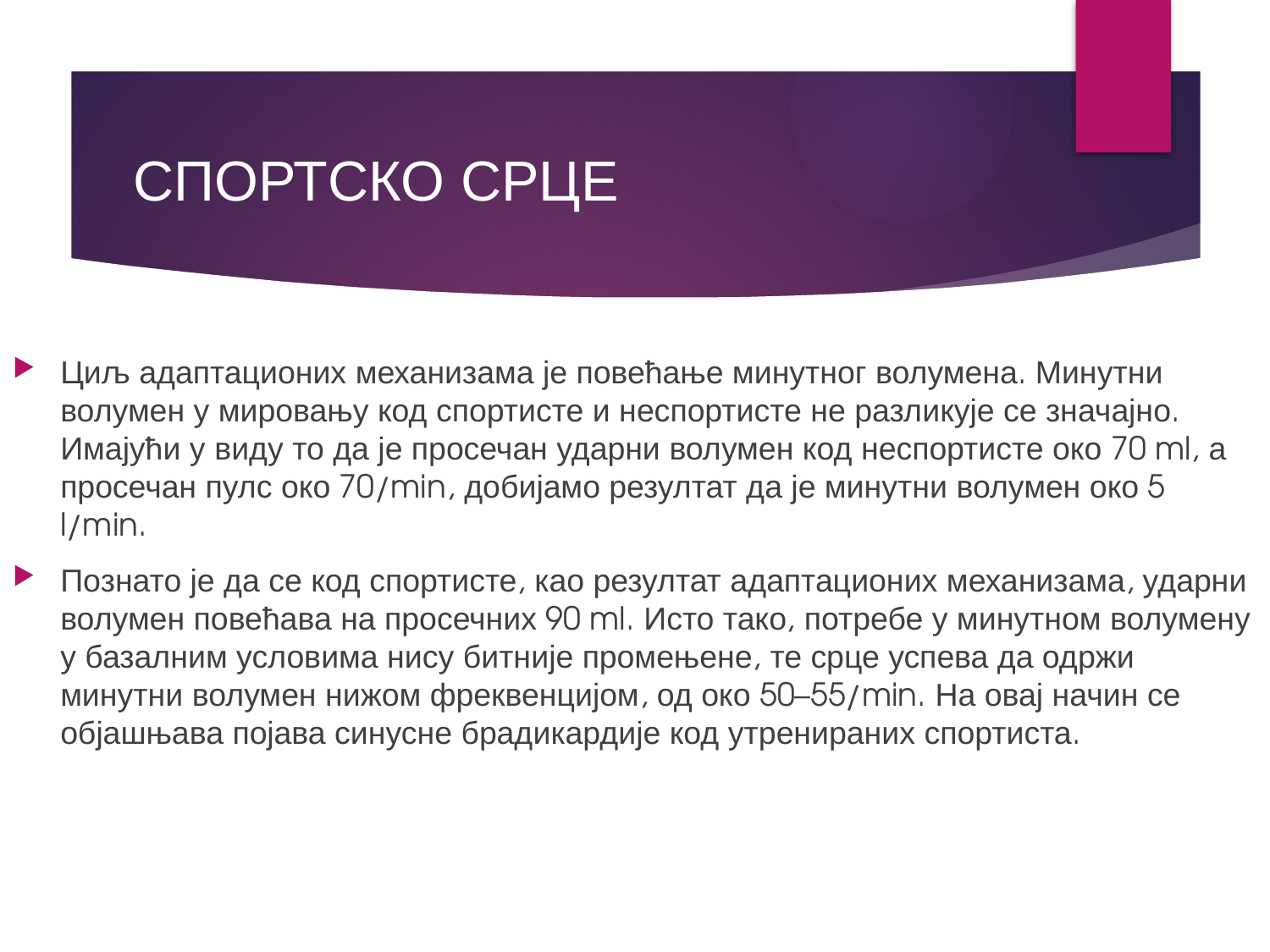

# СПОРТСКО СРЦЕ
Циљ адаптационих механизама је повећање минутног волумена. Минутни волумен у мировању код спортисте и неспортисте не разликује се значајно. Имајући у виду то да је просечан ударни волумен код неспортисте око 70 ml, а просечан пулс око 70/min, добијамо резултат да је минутни волумен око 5 l/min.
Познато је да се код спортисте, као резултат адаптационих механизама, ударни волумен повећава на просечних 90 ml. Исто тако, потребе у минутном волумену у базалним условима нису битније промењене, те срце успева да одржи минутни волумен нижом фреквенцијом, од око 50–55/min. На овај начин се објашњава појава синусне брадикардије код утренираних спортиста.